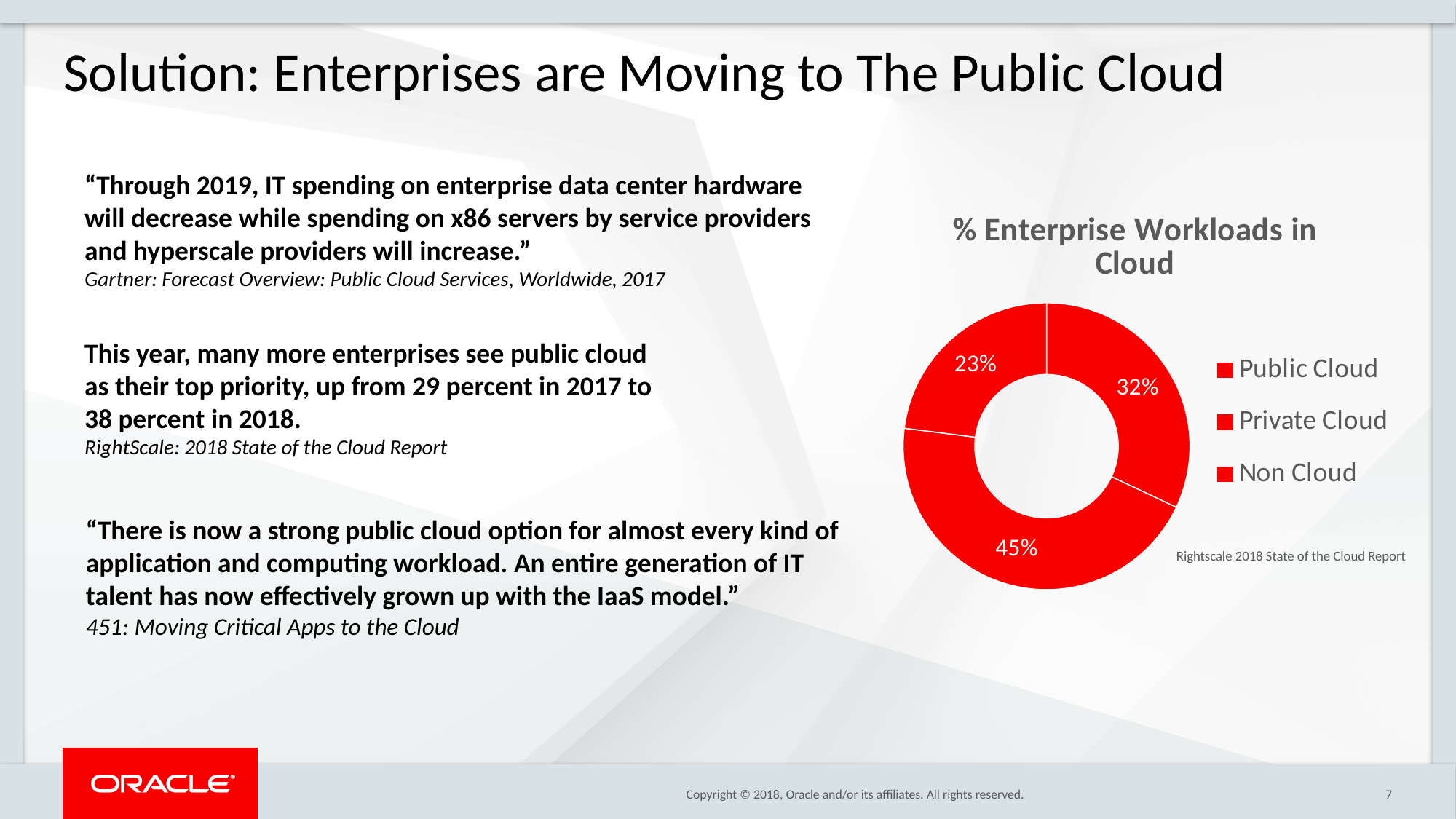

Solution: Enterprises are Moving to The Public Cloud
“Through 2019, IT spending on enterprise data center hardware will decrease while spending on x86 servers by service providers and hyperscale providers will increase.”
Gartner: Forecast Overview: Public Cloud Services, Worldwide, 2017

### Chart: % Enterprise Workloads in Cloud

| Category | Sales |
|---|---|
| Public Cloud | 32.0 |
| Private Cloud | 45.0 |
| Non Cloud | 23.0 |
This year, many more enterprises see public cloud as their top priority, up from 29 percent in 2017 to 38 percent in 2018.
RightScale: 2018 State of the Cloud Report
“There is now a strong public cloud option for almost every kind of application and computing workload. An entire generation of IT talent has now effectively grown up with the IaaS model.”
451: Moving Critical Apps to the Cloud
Rightscale 2018 State of the Cloud Report

7